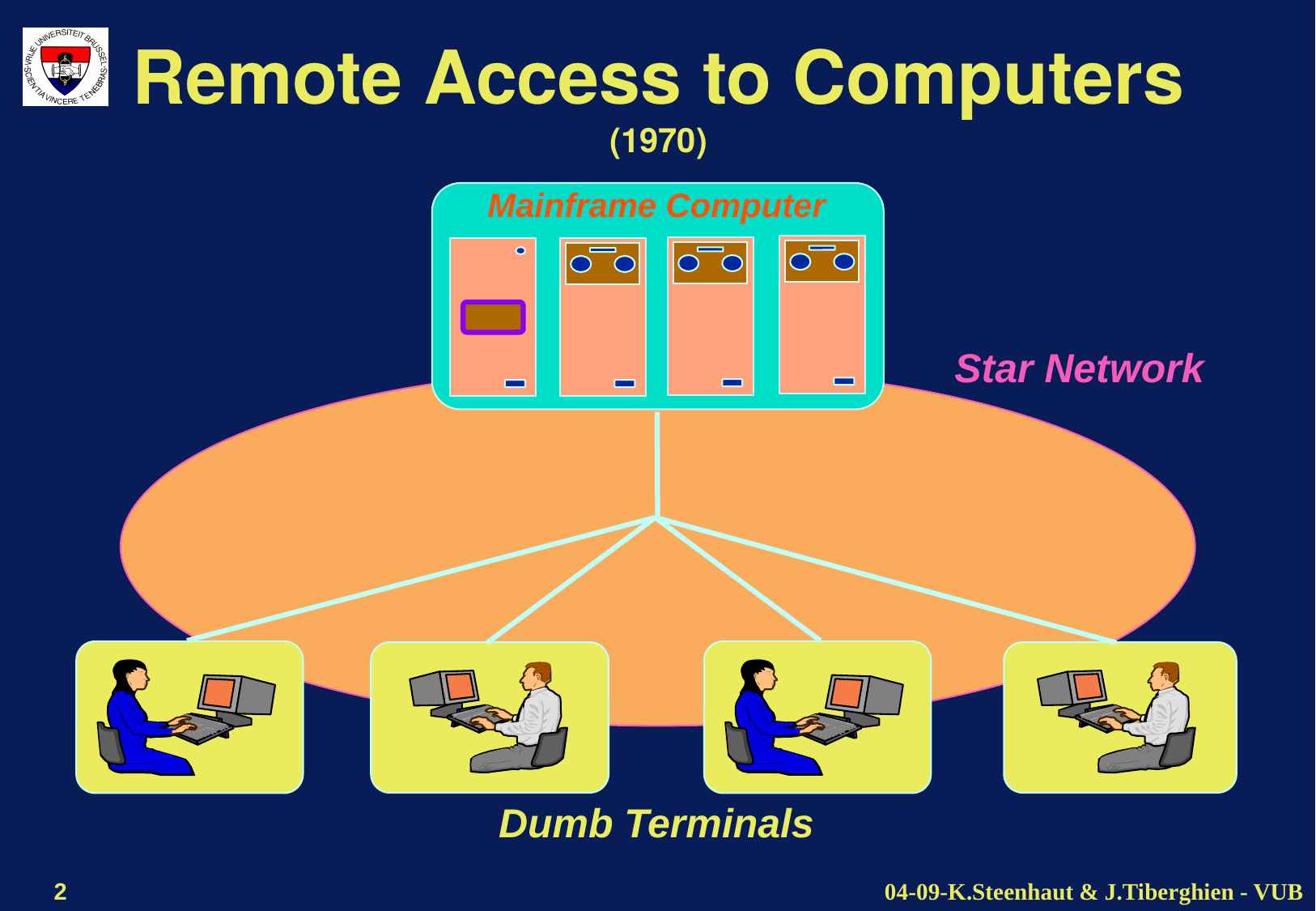

# Remote Access to Computers (1970)
Mainframe Computer

Star Network

Dumb Terminals
2